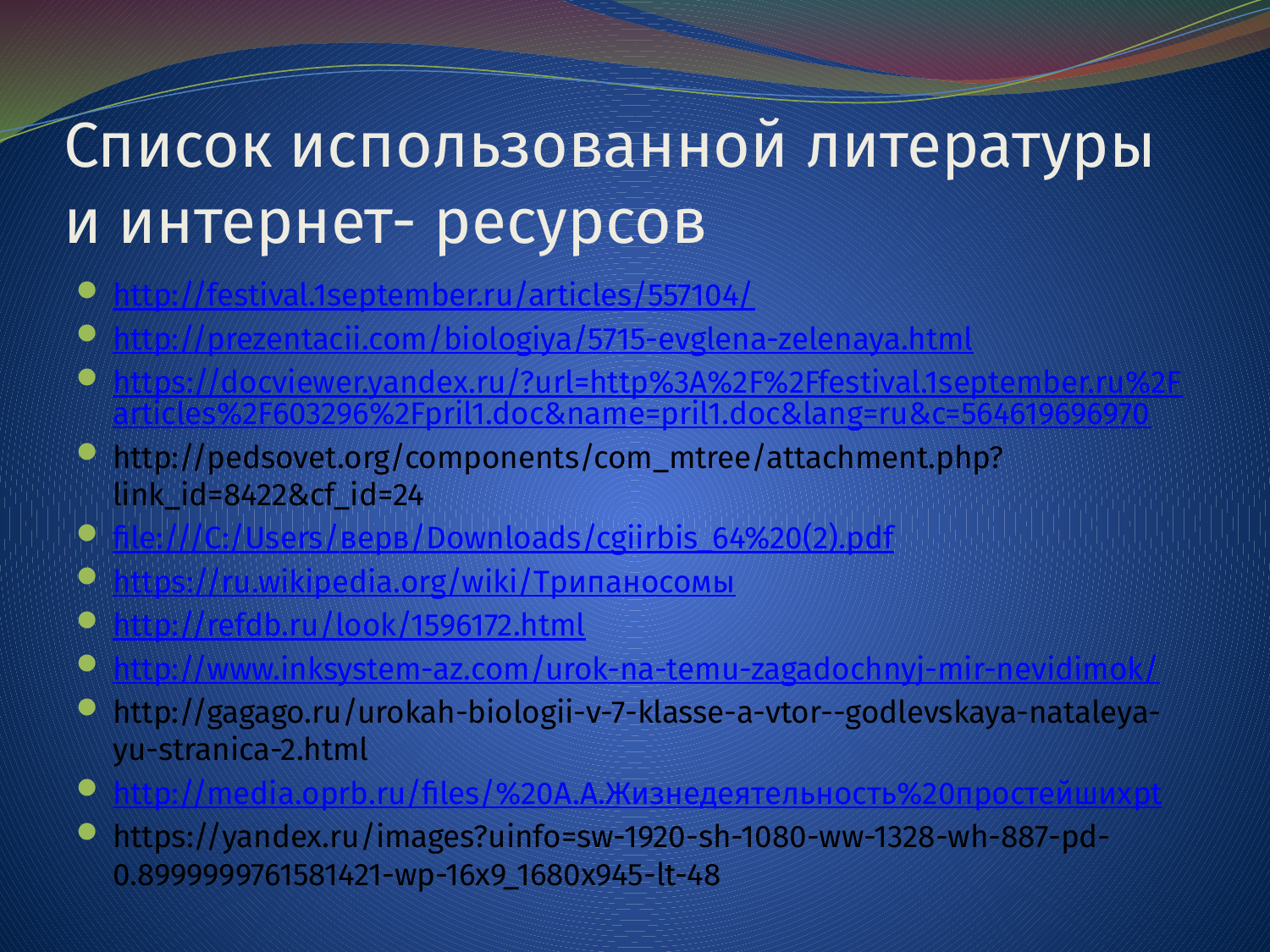

# Список использованной литературы и интернет- ресурсов
http://festival.1september.ru/articles/557104/
http://prezentacii.com/biologiya/5715-evglena-zelenaya.html
https://docviewer.yandex.ru/?url=http%3A%2F%2Ffestival.1september.ru%2Farticles%2F603296%2Fpril1.doc&name=pril1.doc&lang=ru&c=564619696970
http://pedsovet.org/components/com_mtree/attachment.php?link_id=8422&cf_id=24
file:///C:/Users/верв/Downloads/cgiirbis_64%20(2).pdf
https://ru.wikipedia.org/wiki/Трипаносомы
http://refdb.ru/look/1596172.html
http://www.inksystem-az.com/urok-na-temu-zagadochnyj-mir-nevidimok/
http://gagago.ru/urokah-biologii-v-7-klasse-a-vtor--godlevskaya-nataleya-yu-stranica-2.html
http://media.oprb.ru/files/%20А.А.Жизнедеятельность%20простейшихpt
https://yandex.ru/images?uinfo=sw-1920-sh-1080-ww-1328-wh-887-pd-0.8999999761581421-wp-16x9_1680x945-lt-48